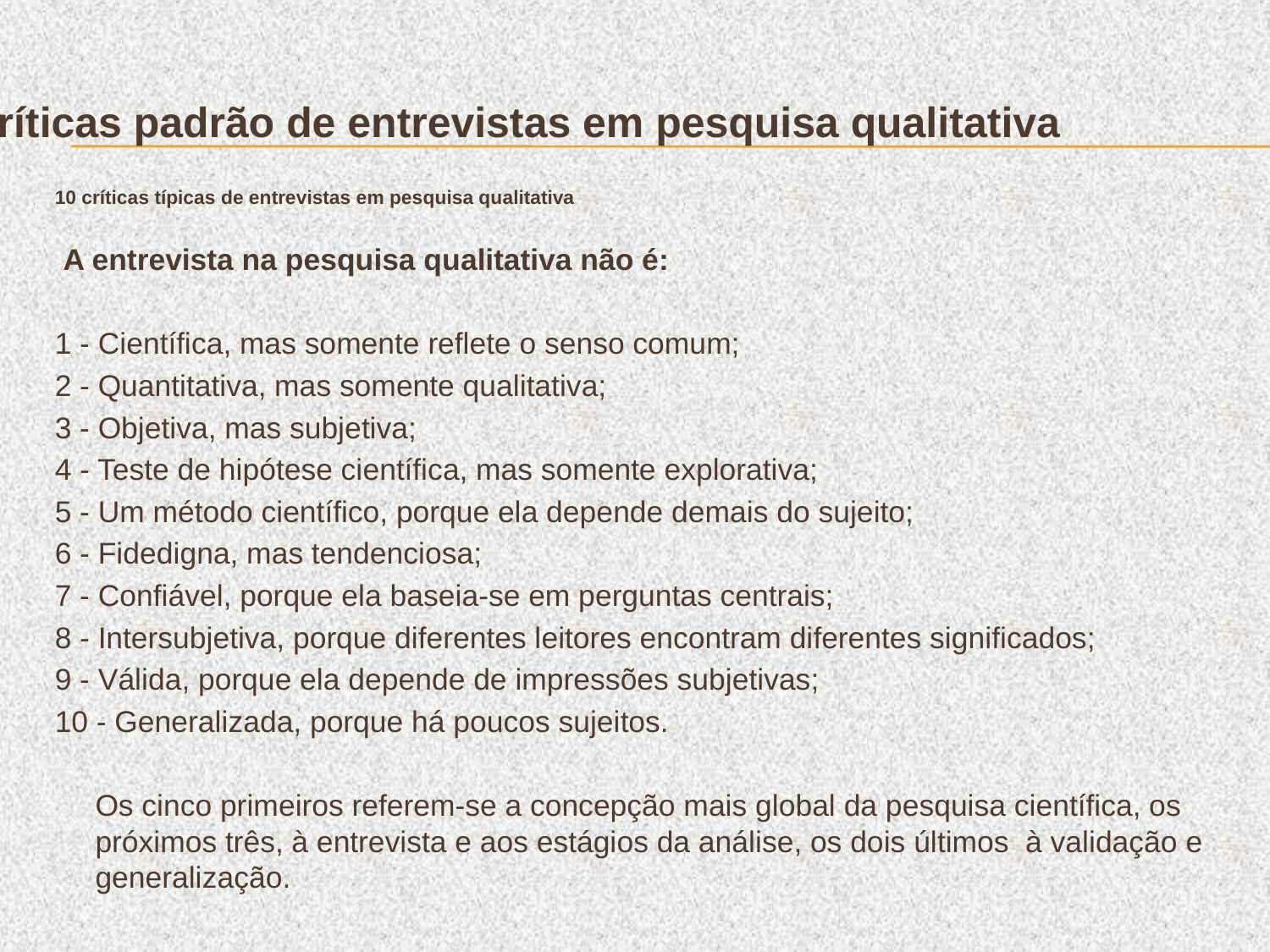

Críticas padrão de entrevistas em pesquisa qualitativa

10 críticas típicas de entrevistas em pesquisa qualitativa

 A entrevista na pesquisa qualitativa não é:

1 - Científica, mas somente reflete o senso comum;
2 - Quantitativa, mas somente qualitativa;
3 - Objetiva, mas subjetiva;
4 - Teste de hipótese científica, mas somente explorativa;
5 - Um método científico, porque ela depende demais do sujeito;
6 - Fidedigna, mas tendenciosa;
7 - Confiável, porque ela baseia-se em perguntas centrais;
8 - Intersubjetiva, porque diferentes leitores encontram diferentes significados;
9 - Válida, porque ela depende de impressões subjetivas;
10 - Generalizada, porque há poucos sujeitos.

	Os cinco primeiros referem-se a concepção mais global da pesquisa científica, os próximos três, à entrevista e aos estágios da análise, os dois últimos  à validação e generalização.